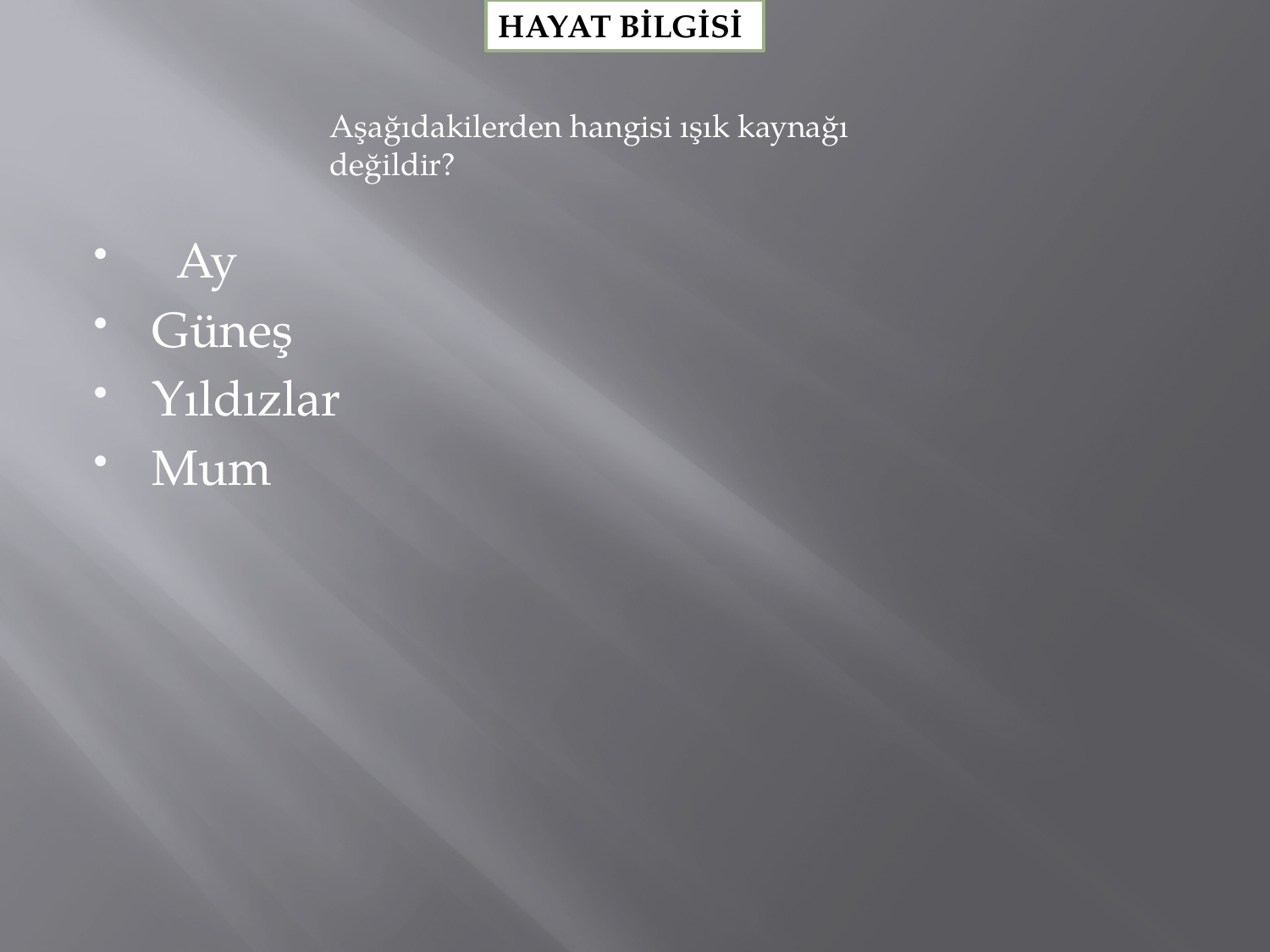

HAYAT BİLGİSİ
Aşağıdakilerden hangisi ışık kaynağı değildir?
  Ay
Güneş
Yıldızlar
Mum